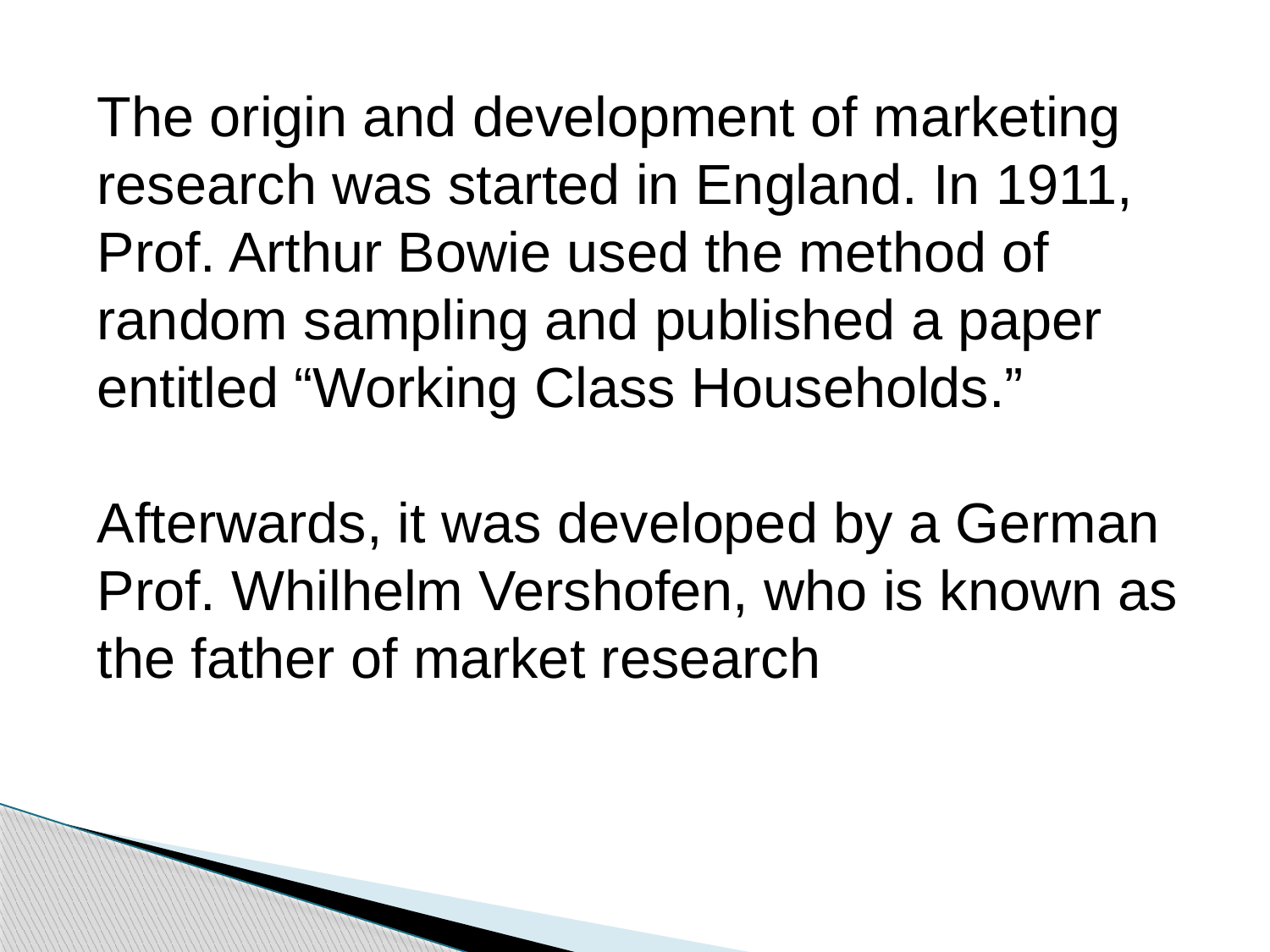

The origin and development of marketing research was started in England. In 1911, Prof. Arthur Bowie used the method of random sampling and published a paper entitled “Working Class Households.”

Afterwards, it was developed by a German Prof. Whilhelm Vershofen, who is known as the father of market research